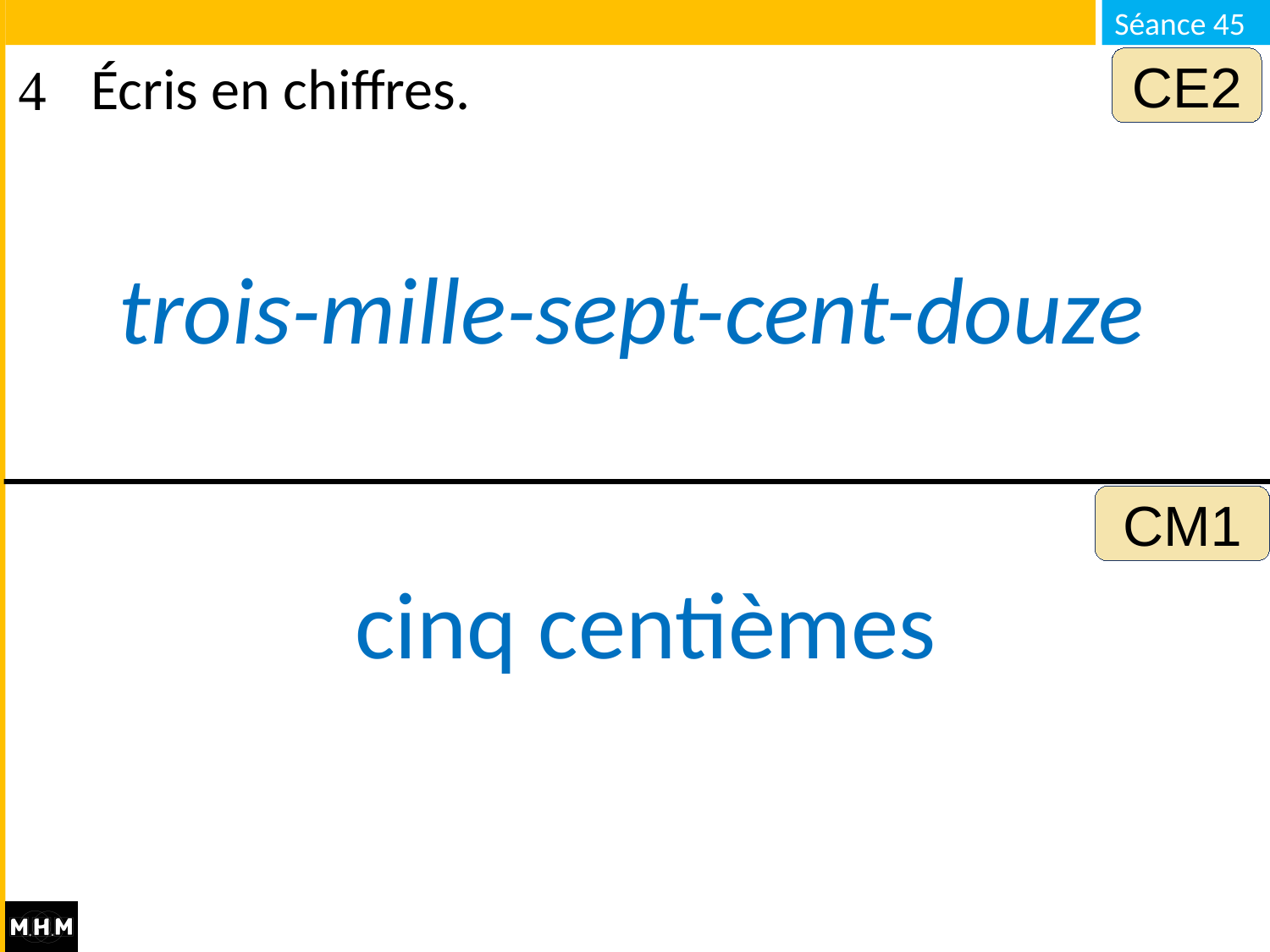

CE2
# Écris en chiffres.
trois-mille-sept-cent-douze

CM1
cinq centièmes